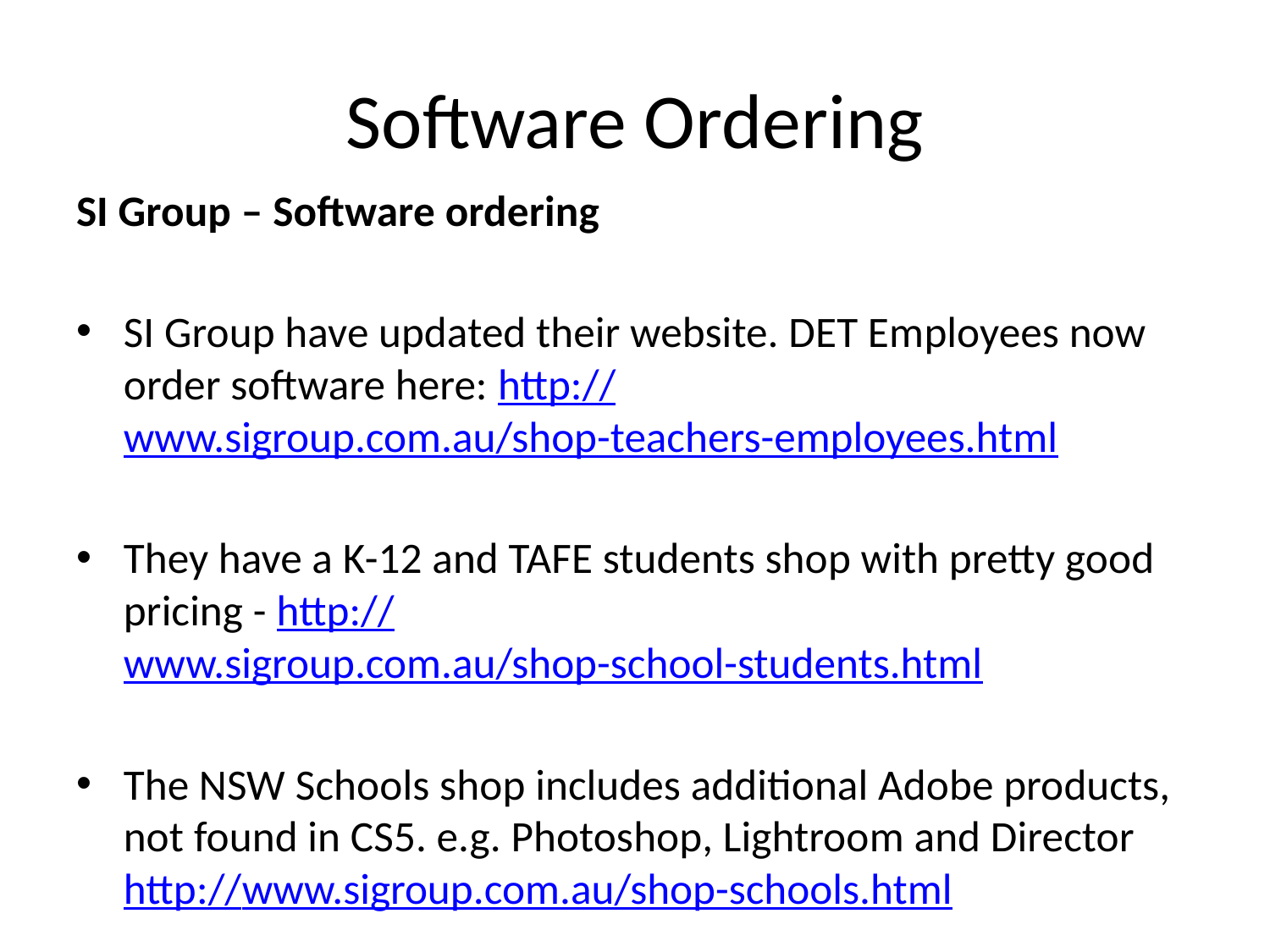

# Software Ordering
SI Group – Software ordering

SI Group have updated their website. DET Employees now order software here: http://www.sigroup.com.au/shop-teachers-employees.html

They have a K-12 and TAFE students shop with pretty good pricing - http://www.sigroup.com.au/shop-school-students.html

The NSW Schools shop includes additional Adobe products, not found in CS5. e.g. Photoshop, Lightroom and Director http://www.sigroup.com.au/shop-schools.html